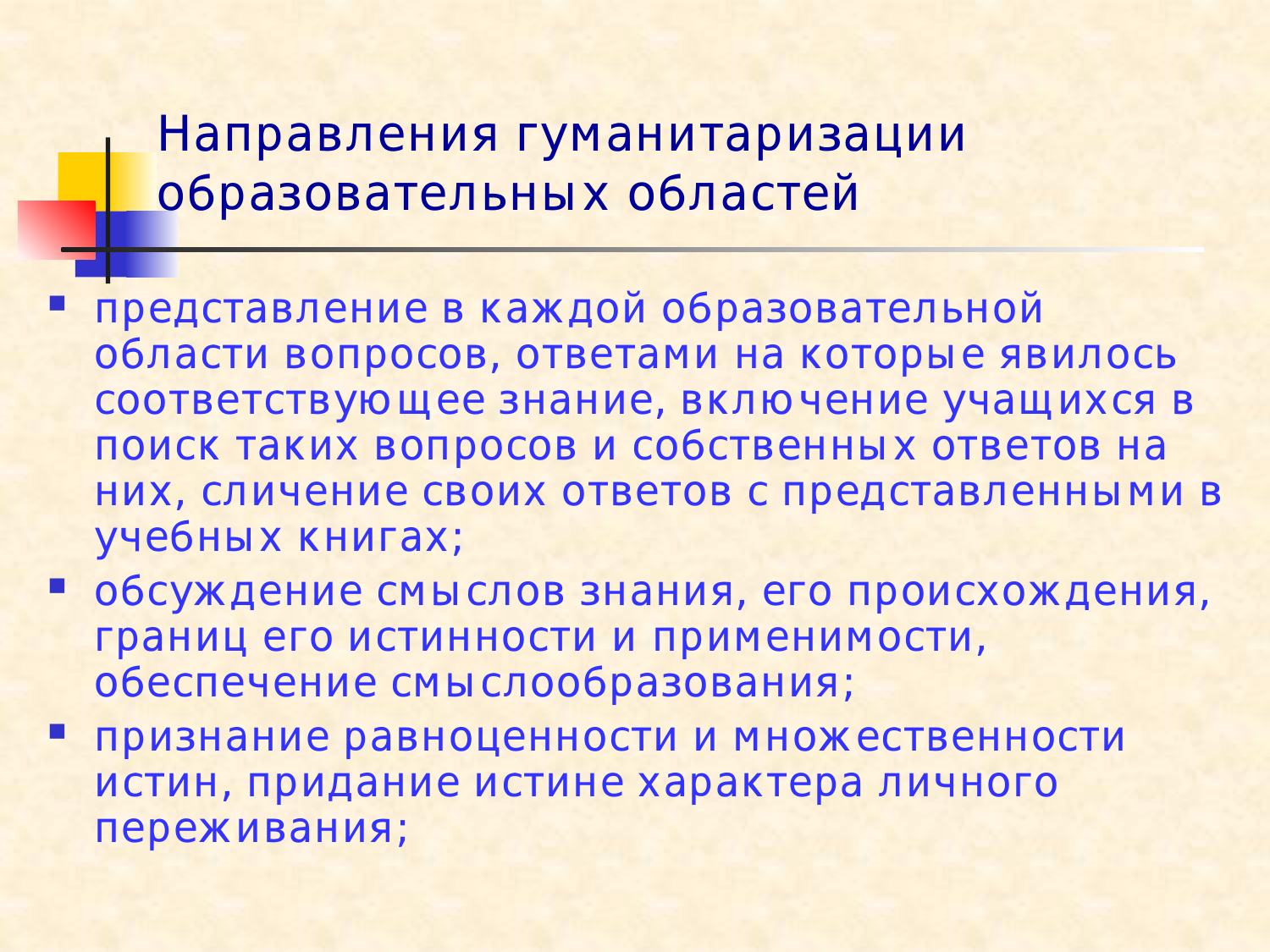

# Направления гуманитаризации образовательных областей
представление в каждой образовательной области вопросов, ответами на которые явилось соответствующее знание, включение учащихся в поиск таких вопросов и собственных ответов на них, сличение своих ответов с представленными в учебных книгах;
обсуждение смыслов знания, его происхождения, границ его истинности и применимости, обеспечение смыслообразования;
признание равноценности и множественности истин, придание истине характера личного переживания;